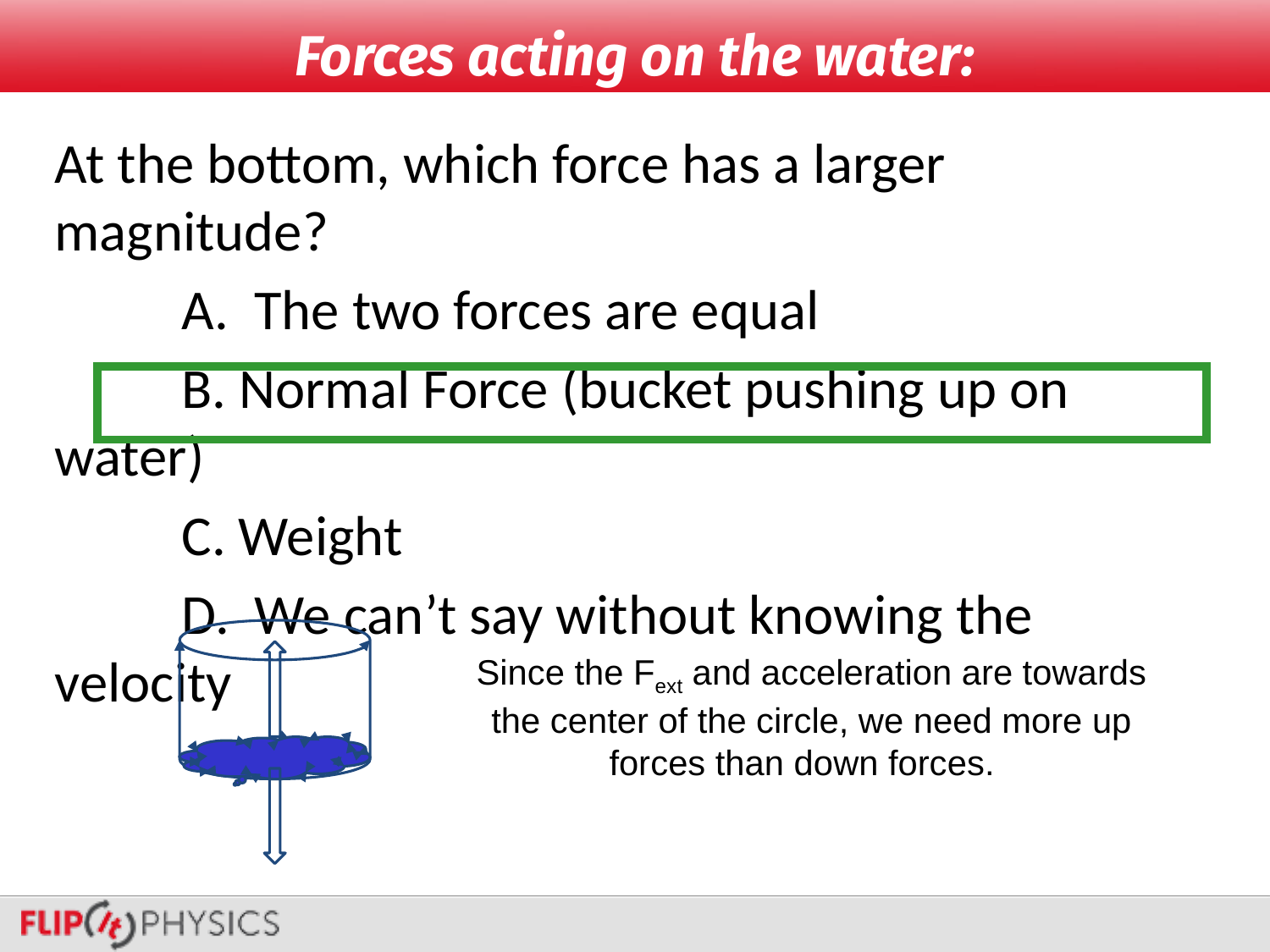

# Forces acting on the water:
At the bottom, which force has a larger magnitude?
	A.  The two forces are equal
	B. Normal Force (bucket pushing up on water)
	C. Weight
	D.  We can’t say without knowing the velocity

Since the Fext and acceleration are towards the center of the circle, we need more up forces than down forces.